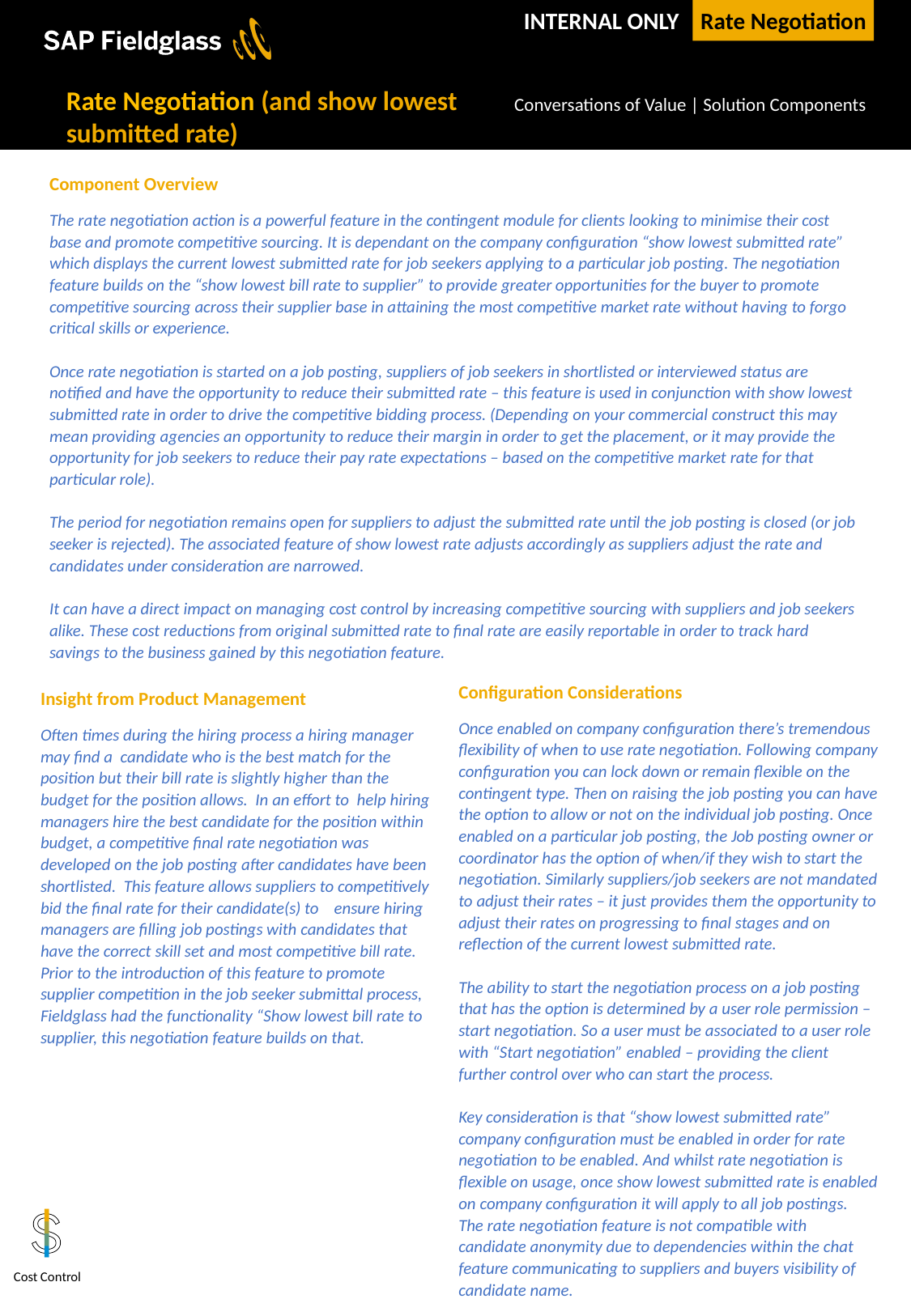

Rate Negotiation
Rate Negotiation (and show lowest submitted rate)
Conversations of Value | Solution Components
Component Overview
The rate negotiation action is a powerful feature in the contingent module for clients looking to minimise their cost base and promote competitive sourcing. It is dependant on the company configuration “show lowest submitted rate”  which displays the current lowest submitted rate for job seekers applying to a particular job posting. The negotiation feature builds on the “show lowest bill rate to supplier” to provide greater opportunities for the buyer to promote competitive sourcing across their supplier base in attaining the most competitive market rate without having to forgo critical skills or experience.

Once rate negotiation is started on a job posting, suppliers of job seekers in shortlisted or interviewed status are notified and have the opportunity to reduce their submitted rate – this feature is used in conjunction with show lowest submitted rate in order to drive the competitive bidding process. (Depending on your commercial construct this may mean providing agencies an opportunity to reduce their margin in order to get the placement, or it may provide the opportunity for job seekers to reduce their pay rate expectations – based on the competitive market rate for that particular role).

The period for negotiation remains open for suppliers to adjust the submitted rate until the job posting is closed (or job seeker is rejected). The associated feature of show lowest rate adjusts accordingly as suppliers adjust the rate and candidates under consideration are narrowed.

It can have a direct impact on managing cost control by increasing competitive sourcing with suppliers and job seekers alike. These cost reductions from original submitted rate to final rate are easily reportable in order to track hard savings to the business gained by this negotiation feature.
Configuration Considerations
Once enabled on company configuration there’s tremendous flexibility of when to use rate negotiation. Following company configuration you can lock down or remain flexible on the contingent type. Then on raising the job posting you can have the option to allow or not on the individual job posting. Once enabled on a particular job posting, the Job posting owner or coordinator has the option of when/if they wish to start the negotiation. Similarly suppliers/job seekers are not mandated to adjust their rates – it just provides them the opportunity to adjust their rates on progressing to final stages and on reflection of the current lowest submitted rate.

The ability to start the negotiation process on a job posting that has the option is determined by a user role permission – start negotiation. So a user must be associated to a user role with “Start negotiation” enabled – providing the client further control over who can start the process.

Key consideration is that “show lowest submitted rate” company configuration must be enabled in order for rate negotiation to be enabled. And whilst rate negotiation is flexible on usage, once show lowest submitted rate is enabled on company configuration it will apply to all job postings.
The rate negotiation feature is not compatible with  candidate anonymity due to dependencies within the chat feature communicating to suppliers and buyers visibility of candidate name.

Insight from Product Management
Often times during the hiring process a hiring manager may find a  candidate who is the best match for the position but their bill rate is slightly higher than the budget for the position allows.  In an effort to  help hiring managers hire the best candidate for the position within budget, a competitive final rate negotiation was developed on the job posting after candidates have been shortlisted.  This feature allows suppliers to competitively bid the final rate for their candidate(s) to    ensure hiring managers are filling job postings with candidates that have the correct skill set and most competitive bill rate. Prior to the introduction of this feature to promote supplier competition in the job seeker submittal process, Fieldglass had the functionality “Show lowest bill rate to    supplier, this negotiation feature builds on that.